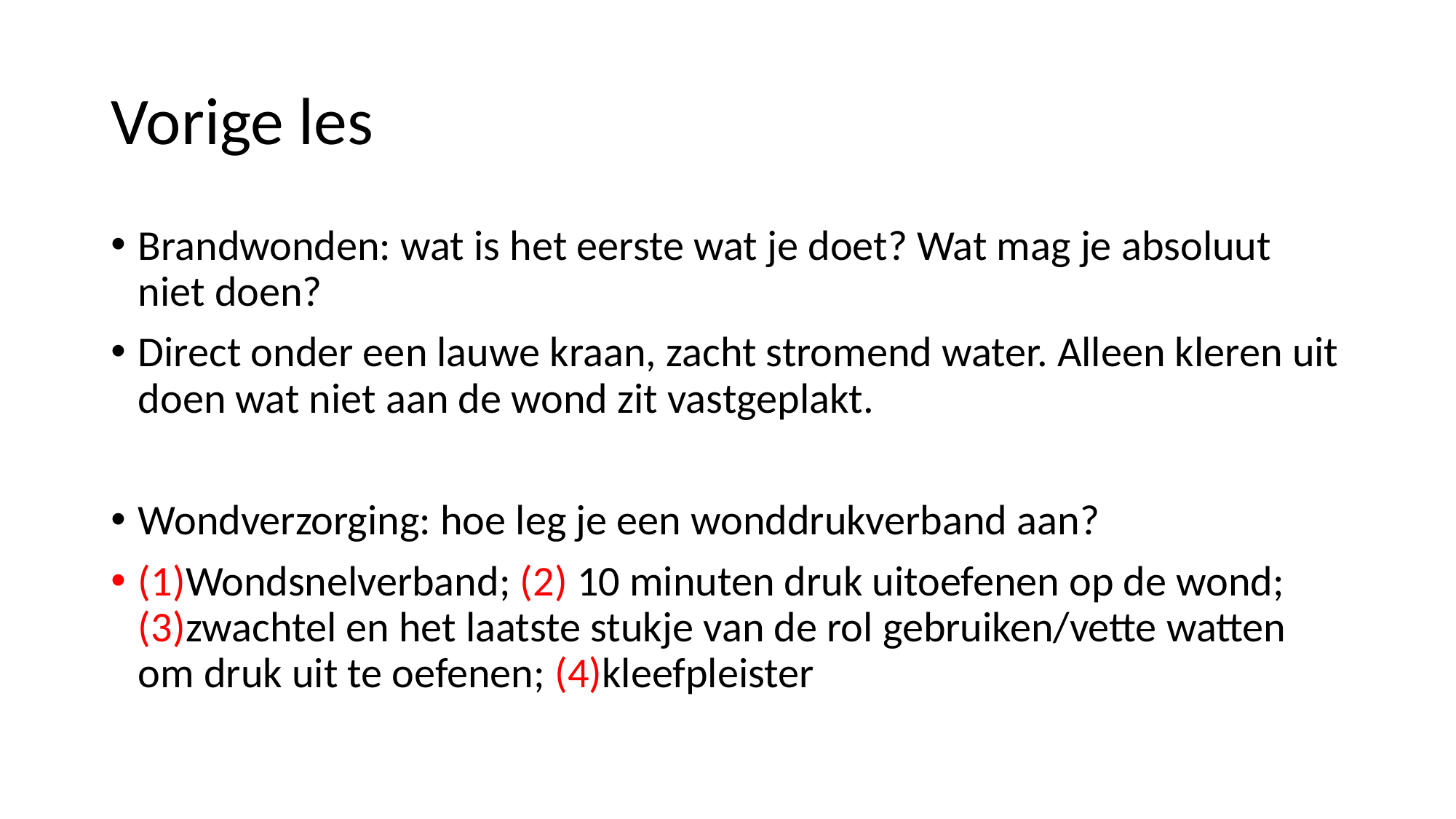

# Vorige les
Brandwonden: wat is het eerste wat je doet? Wat mag je absoluut niet doen?
Direct onder een lauwe kraan, zacht stromend water. Alleen kleren uit doen wat niet aan de wond zit vastgeplakt.

Wondverzorging: hoe leg je een wonddrukverband aan?
(1)Wondsnelverband; (2) 10 minuten druk uitoefenen op de wond; (3)zwachtel en het laatste stukje van de rol gebruiken/vette watten om druk uit te oefenen; (4)kleefpleister